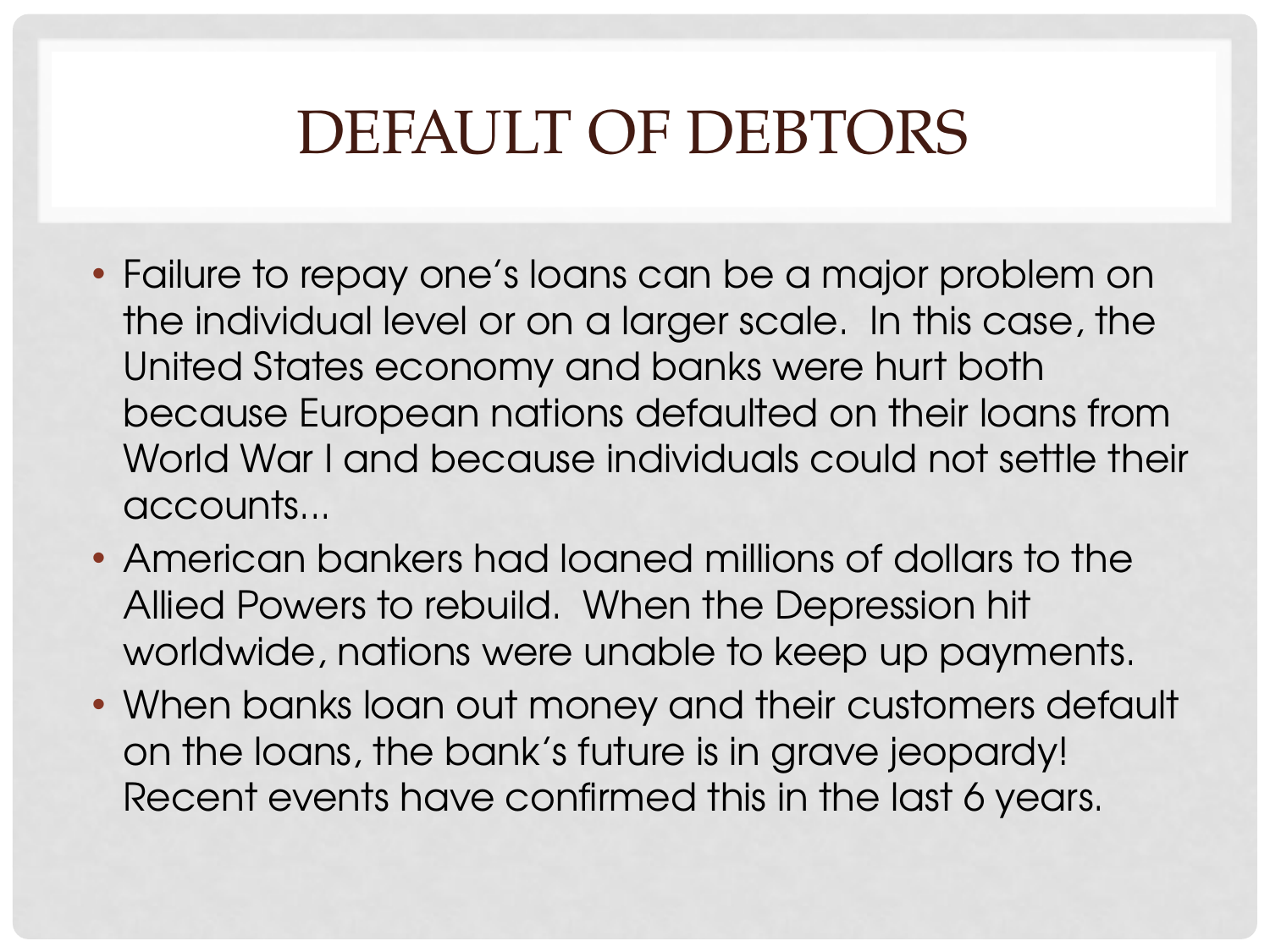

# Default OF DEBTORS
Failure to repay one’s loans can be a major problem on the individual level or on a larger scale.  In this case, the United States economy and banks were hurt both because European nations defaulted on their loans from World War I and because individuals could not settle their accounts...
American bankers had loaned millions of dollars to the Allied Powers to rebuild.  When the Depression hit worldwide, nations were unable to keep up payments.
When banks loan out money and their customers default on the loans, the bank’s future is in grave jeopardy!  Recent events have confirmed this in the last 6 years.